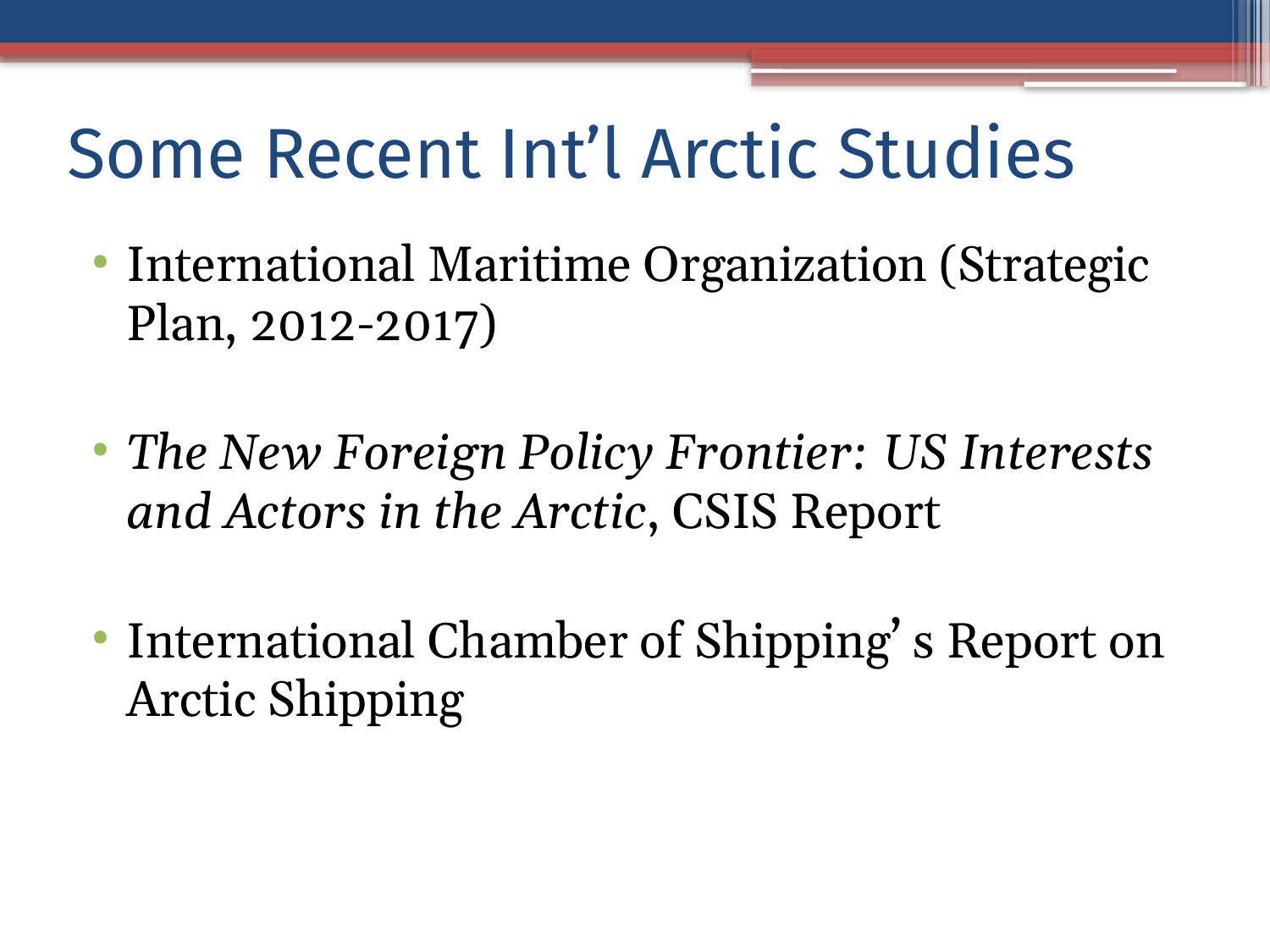

# Some Recent Int’l Arctic Studies
International Maritime Organization (Strategic Plan, 2012-2017)

The New Foreign Policy Frontier: US Interests and Actors in the Arctic, CSIS Report

International Chamber of Shipping’ s Report on Arctic Shipping